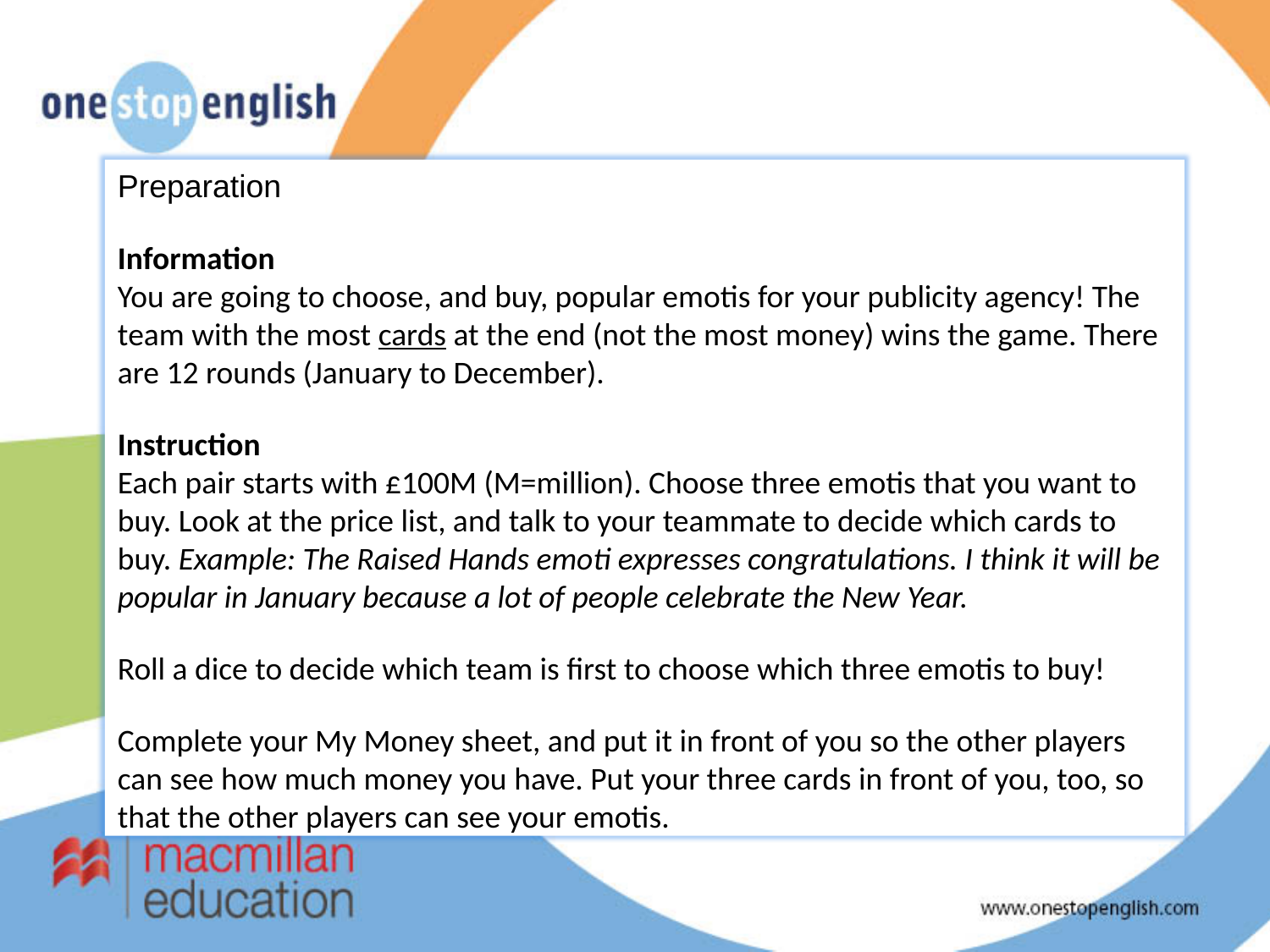

Preparation

Information
You are going to choose, and buy, popular emotis for your publicity agency! The team with the most cards at the end (not the most money) wins the game. There are 12 rounds (January to December).

Instruction
Each pair starts with £100M (M=million). Choose three emotis that you want to buy. Look at the price list, and talk to your teammate to decide which cards to buy. Example: The Raised Hands emoti expresses congratulations. I think it will be popular in January because a lot of people celebrate the New Year.

Roll a dice to decide which team is first to choose which three emotis to buy!

Complete your My Money sheet, and put it in front of you so the other players can see how much money you have. Put your three cards in front of you, too, so that the other players can see your emotis.